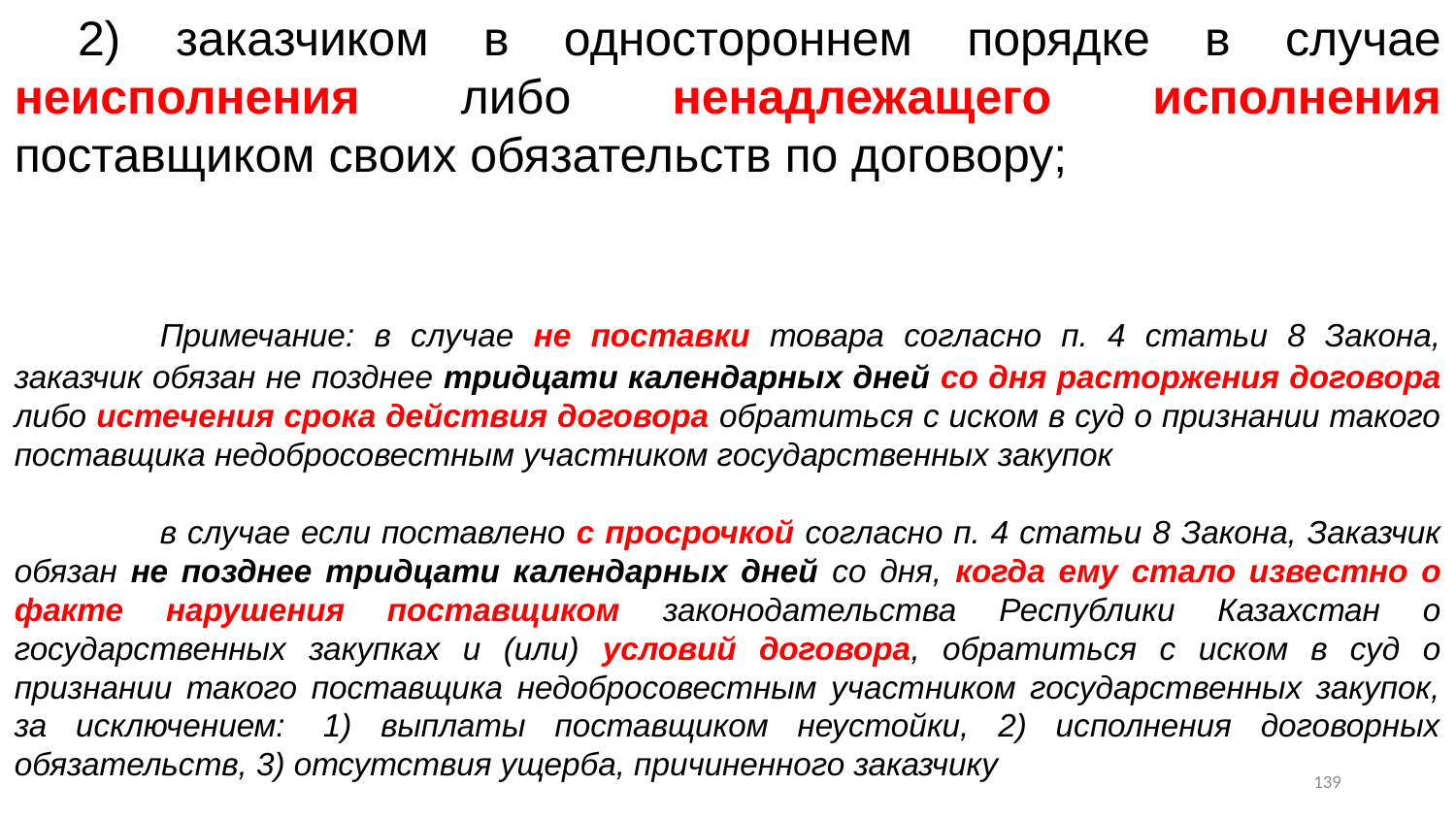

2) заказчиком в одностороннем порядке в случае неисполнения либо ненадлежащего исполнения поставщиком своих обязательств по договору;

	Примечание: в случае не поставки товара согласно п. 4 статьи 8 Закона, заказчик обязан не позднее тридцати календарных дней со дня расторжения договора либо истечения срока действия договора обратиться с иском в суд о признании такого поставщика недобросовестным участником государственных закупок

	в случае если поставлено с просрочкой согласно п. 4 статьи 8 Закона, Заказчик обязан не позднее тридцати календарных дней со дня, когда ему стало известно о факте нарушения поставщиком законодательства Республики Казахстан о государственных закупках и (или) условий договора, обратиться с иском в суд о признании такого поставщика недобросовестным участником государственных закупок, за исключением:  1) выплаты поставщиком неустойки, 2) исполнения договорных обязательств, 3) отсутствия ущерба, причиненного заказчику
139